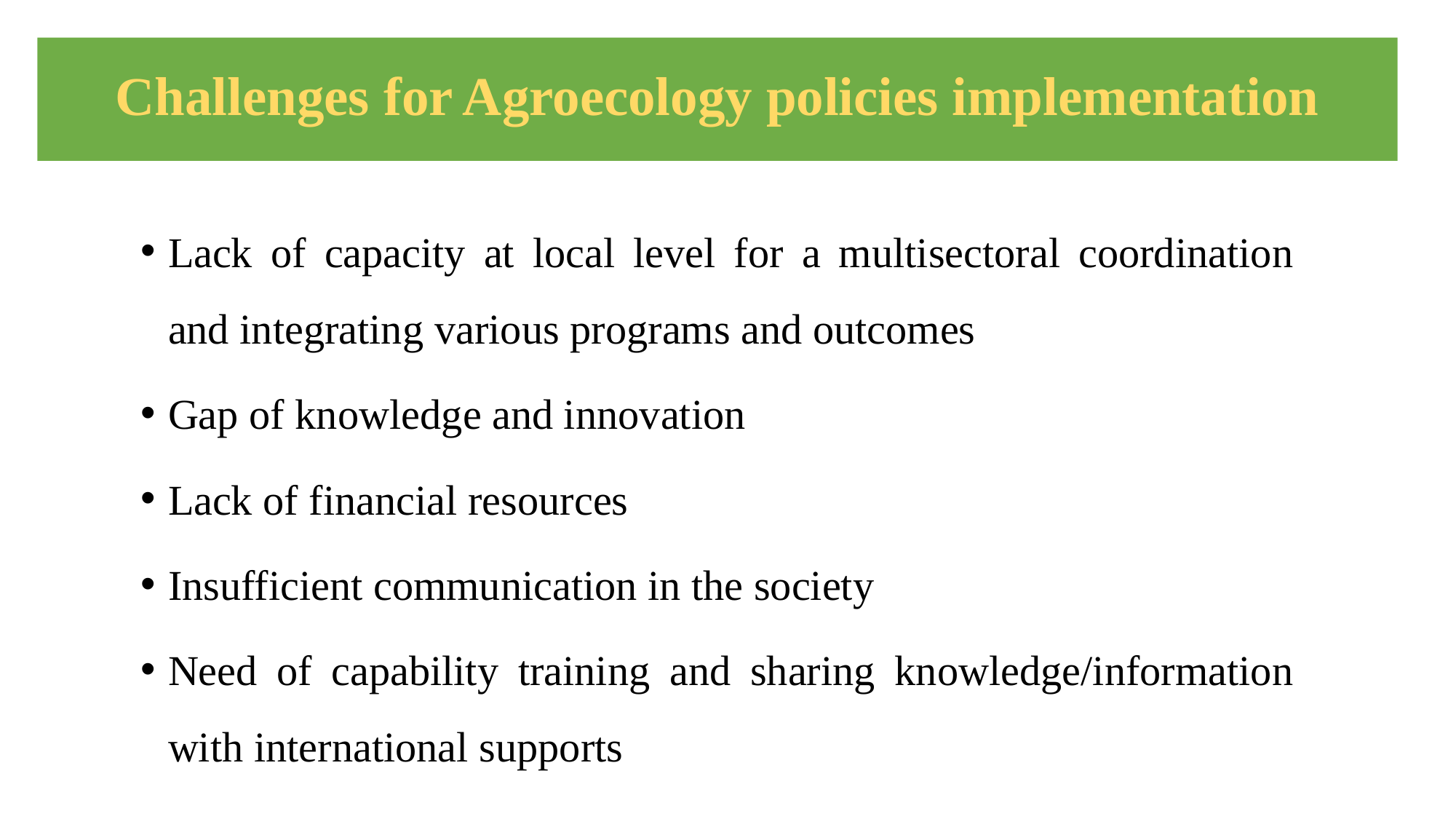

# Challenges for Agroecology policies implementation
Lack of capacity at local level for a multisectoral coordination and integrating various programs and outcomes
Gap of knowledge and innovation
Lack of financial resources
Insufficient communication in the society
Need of capability training and sharing knowledge/information with international supports